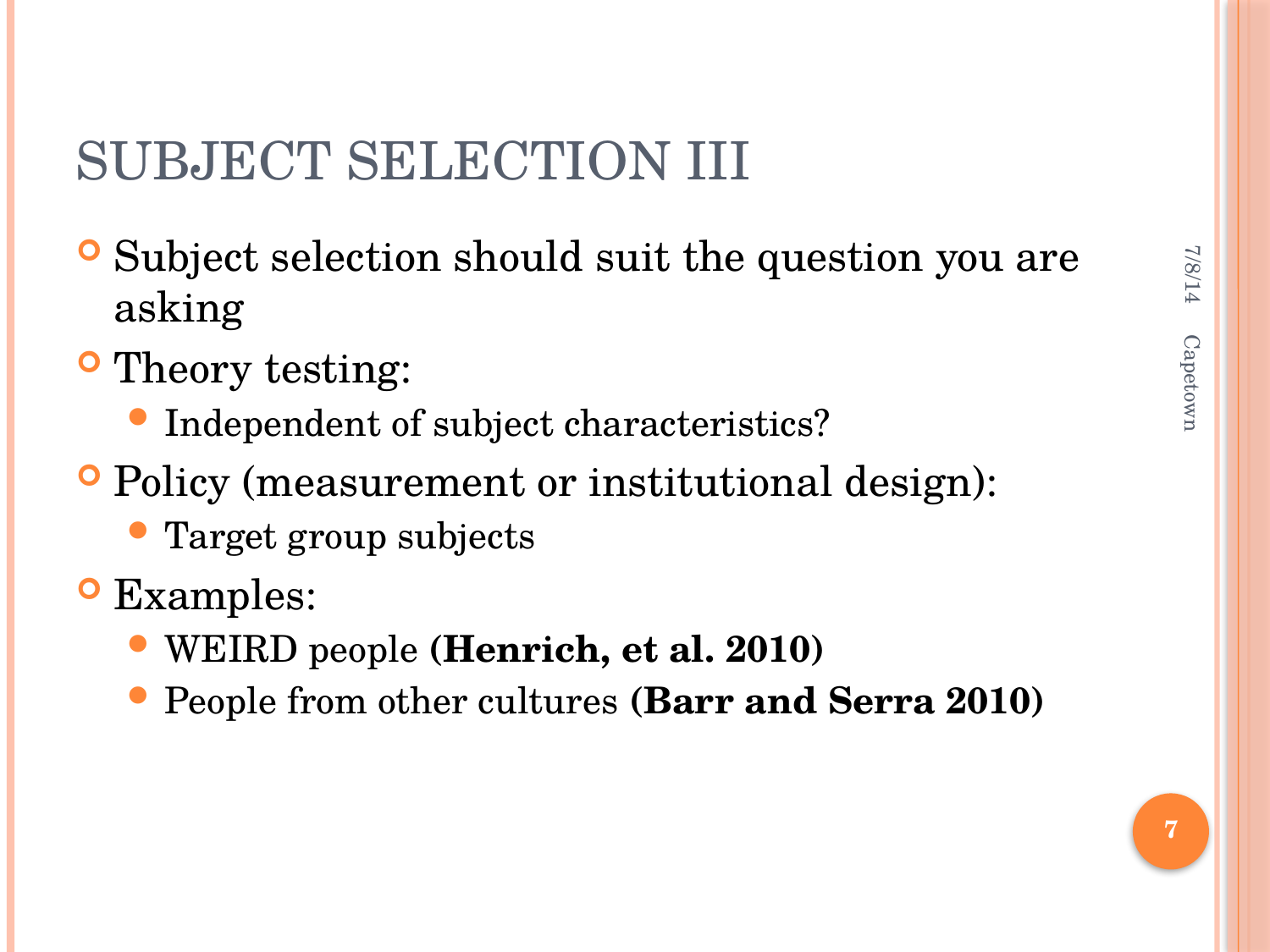

# Subject selection III
7/8/14
Subject selection should suit the question you are asking
Theory testing:
Independent of subject characteristics?
Policy (measurement or institutional design):
Target group subjects
Examples:
WEIRD people (Henrich, et al. 2010)
People from other cultures (Barr and Serra 2010)
Capetown
7